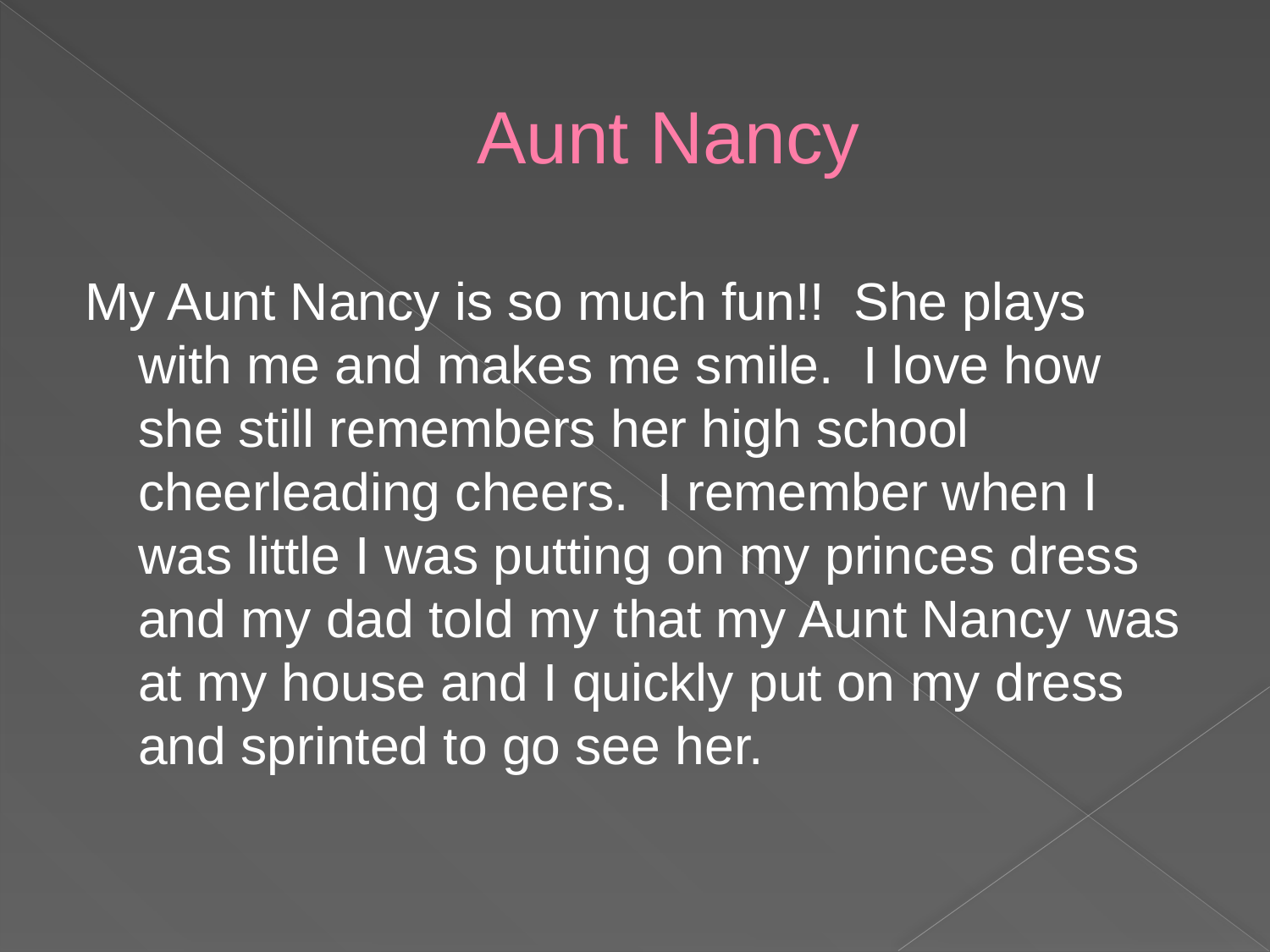

# Aunt Nancy
My Aunt Nancy is so much fun!!  She plays with me and makes me smile.  I love how she still remembers her high school cheerleading cheers.  I remember when I was little I was putting on my princes dress and my dad told my that my Aunt Nancy was at my house and I quickly put on my dress and sprinted to go see her.